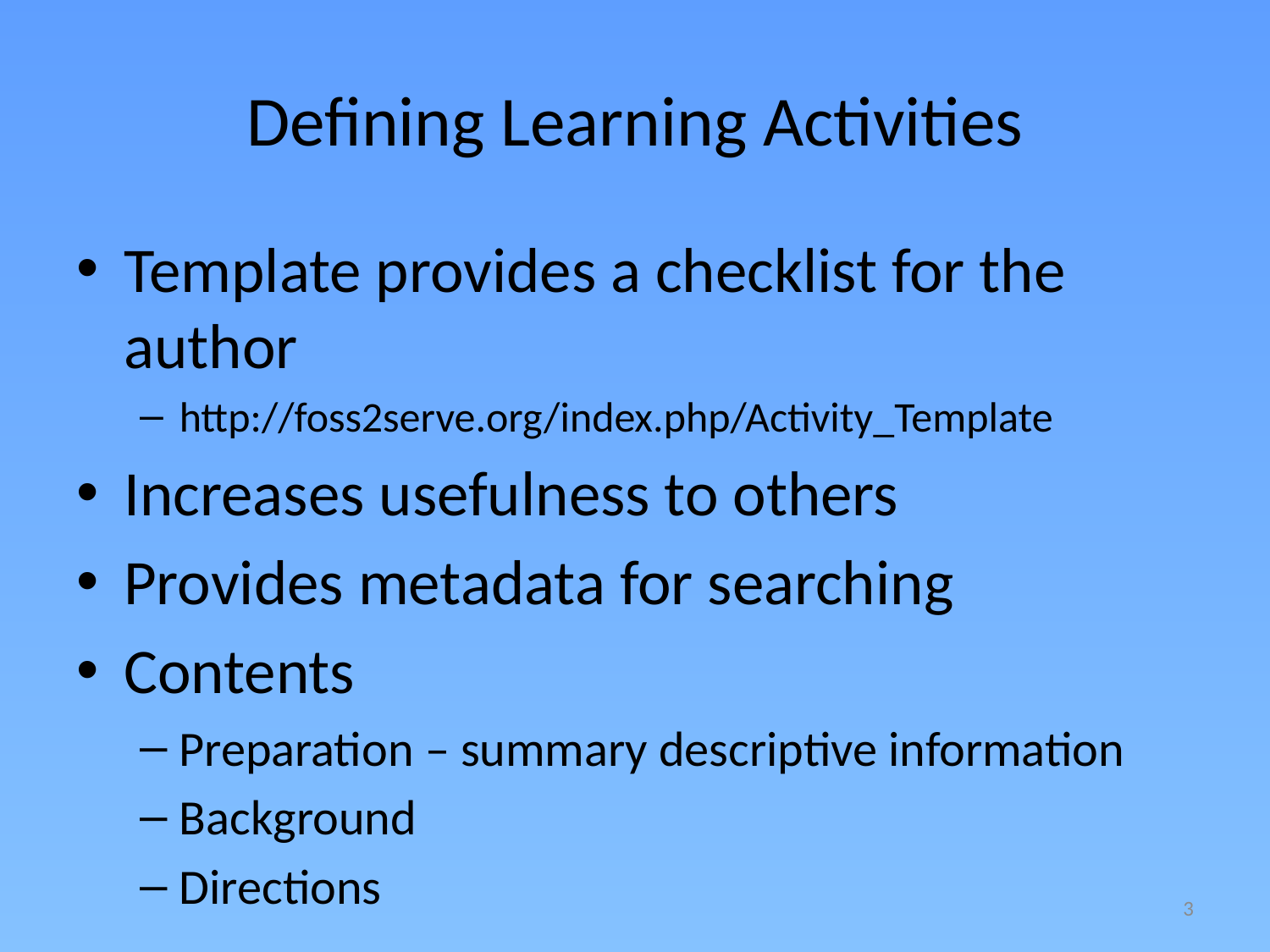

# Defining Learning Activities
Template provides a checklist for the author
http://foss2serve.org/index.php/Activity_Template
Increases usefulness to others
Provides metadata for searching
Contents
Preparation – summary descriptive information
Background
Directions
3